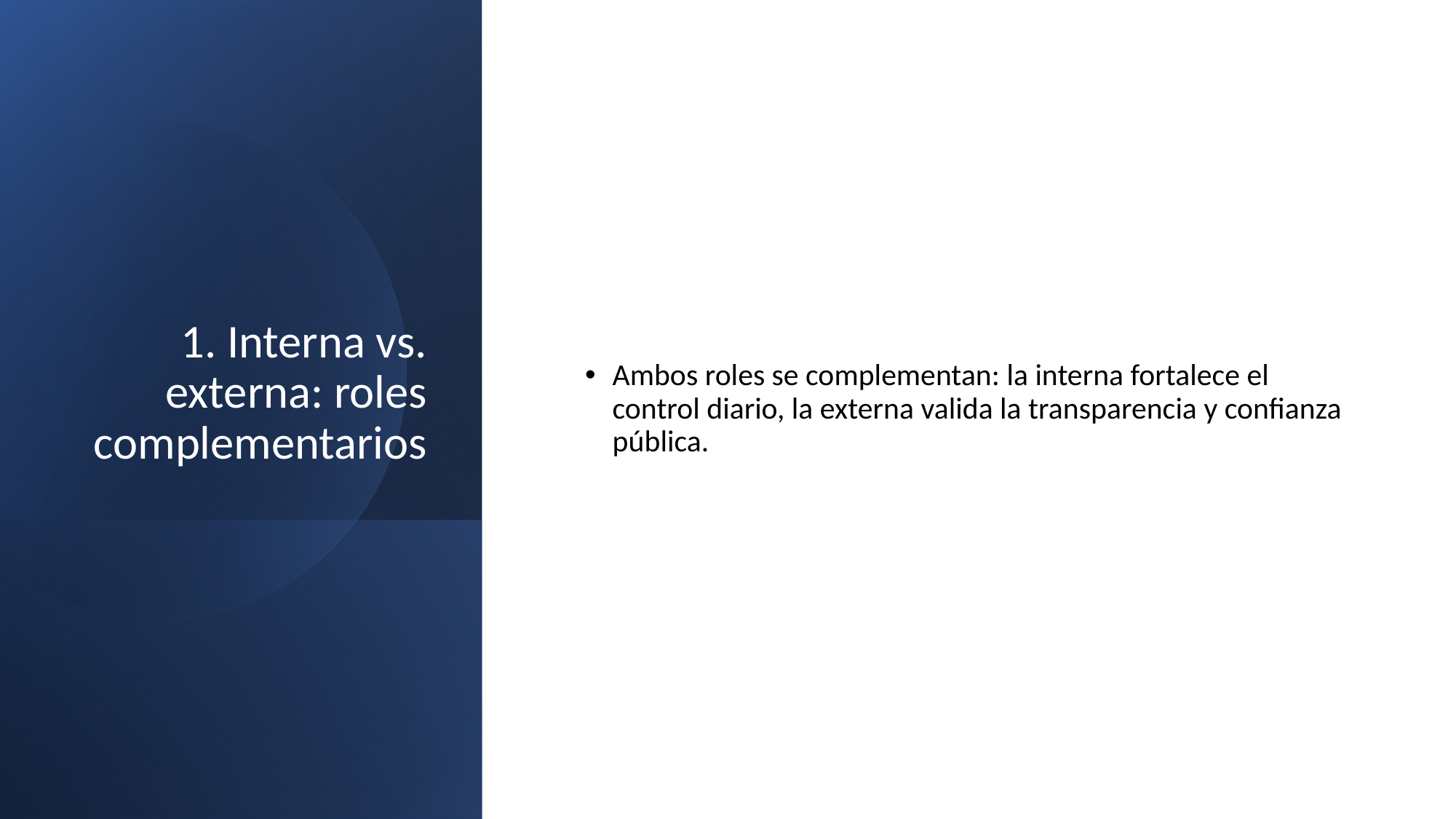

# 1. Interna vs. externa: roles complementarios
Ambos roles se complementan: la interna fortalece el control diario, la externa valida la transparencia y confianza pública.